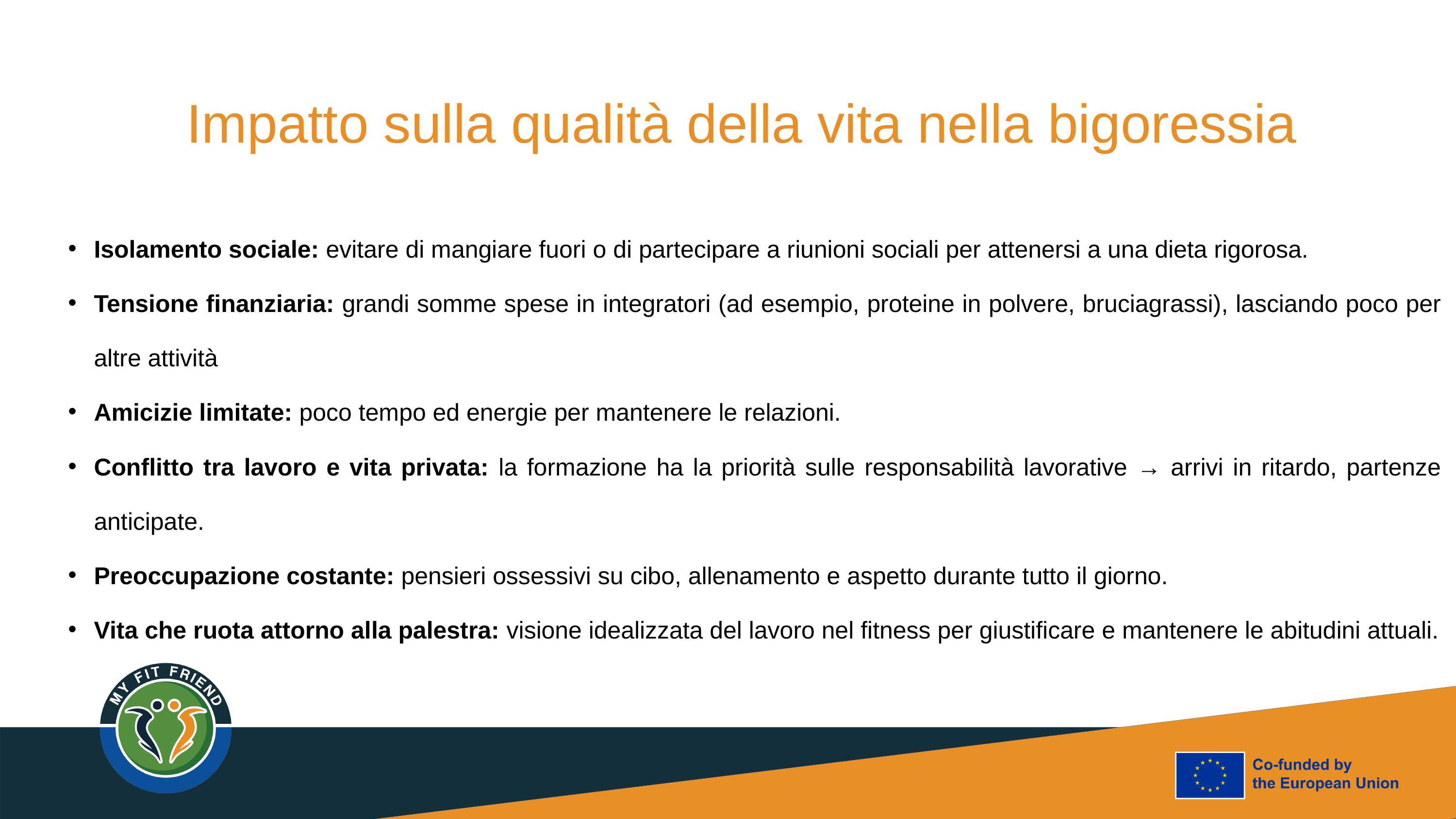

Impatto sulla qualità della vita nella bigoressia

Isolamento sociale: evitare di mangiare fuori o di partecipare a riunioni sociali per attenersi a una dieta rigorosa.
Tensione finanziaria: grandi somme spese in integratori (ad esempio, proteine in polvere, bruciagrassi), lasciando poco per altre attività
Amicizie limitate: poco tempo ed energie per mantenere le relazioni.
Conflitto tra lavoro e vita privata: la formazione ha la priorità sulle responsabilità lavorative → arrivi in ritardo, partenze anticipate.
Preoccupazione costante: pensieri ossessivi su cibo, allenamento e aspetto durante tutto il giorno.
Vita che ruota attorno alla palestra: visione idealizzata del lavoro nel fitness per giustificare e mantenere le abitudini attuali.